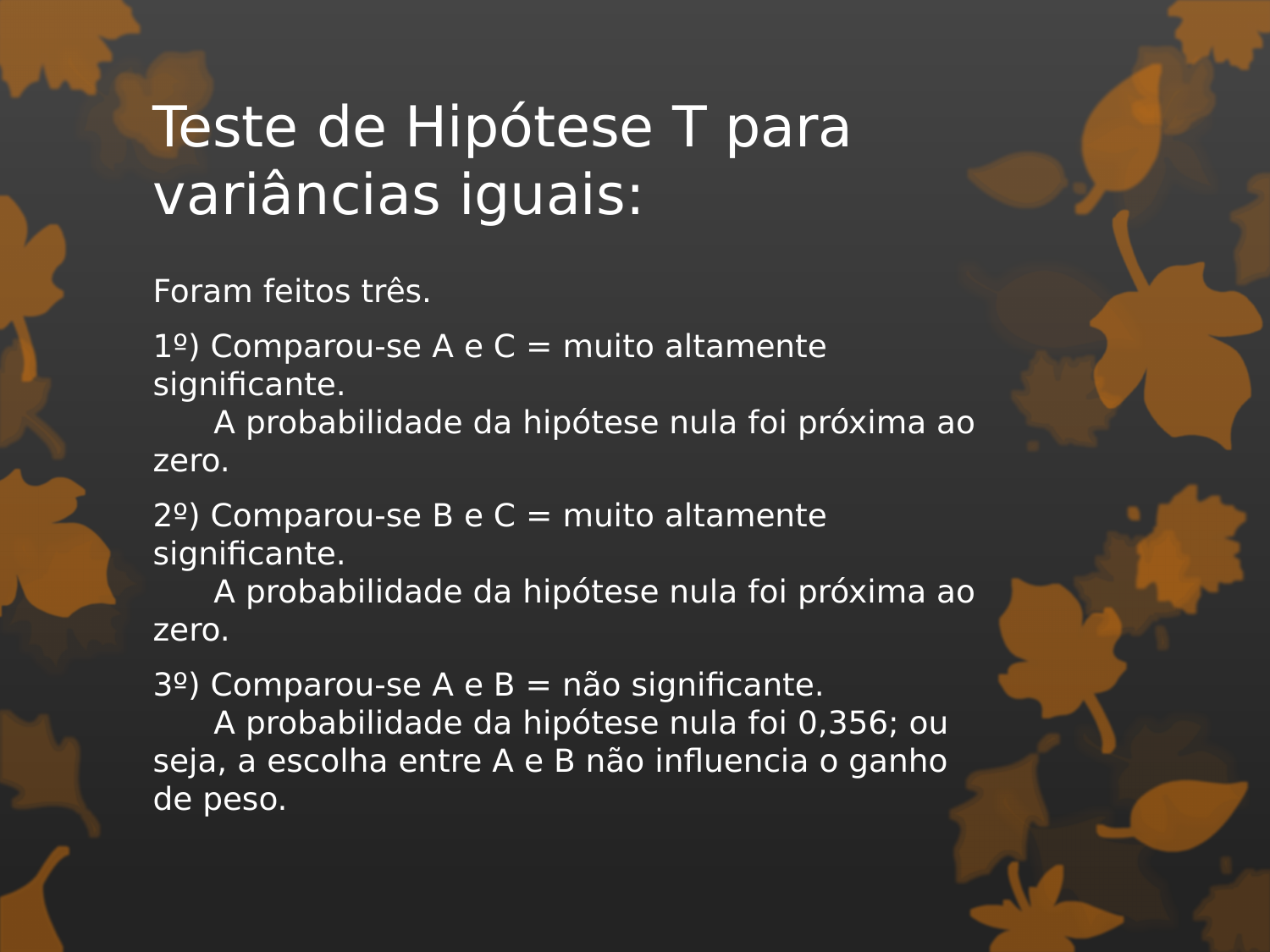

# Teste de Hipótese T para variâncias iguais:
Foram feitos três.
1º) Comparou-se A e C = muito altamente significante.
      A probabilidade da hipótese nula foi próxima ao zero.
2º) Comparou-se B e C = muito altamente significante.
      A probabilidade da hipótese nula foi próxima ao zero.
3º) Comparou-se A e B = não significante.
      A probabilidade da hipótese nula foi 0,356; ou seja, a escolha entre A e B não influencia o ganho de peso.